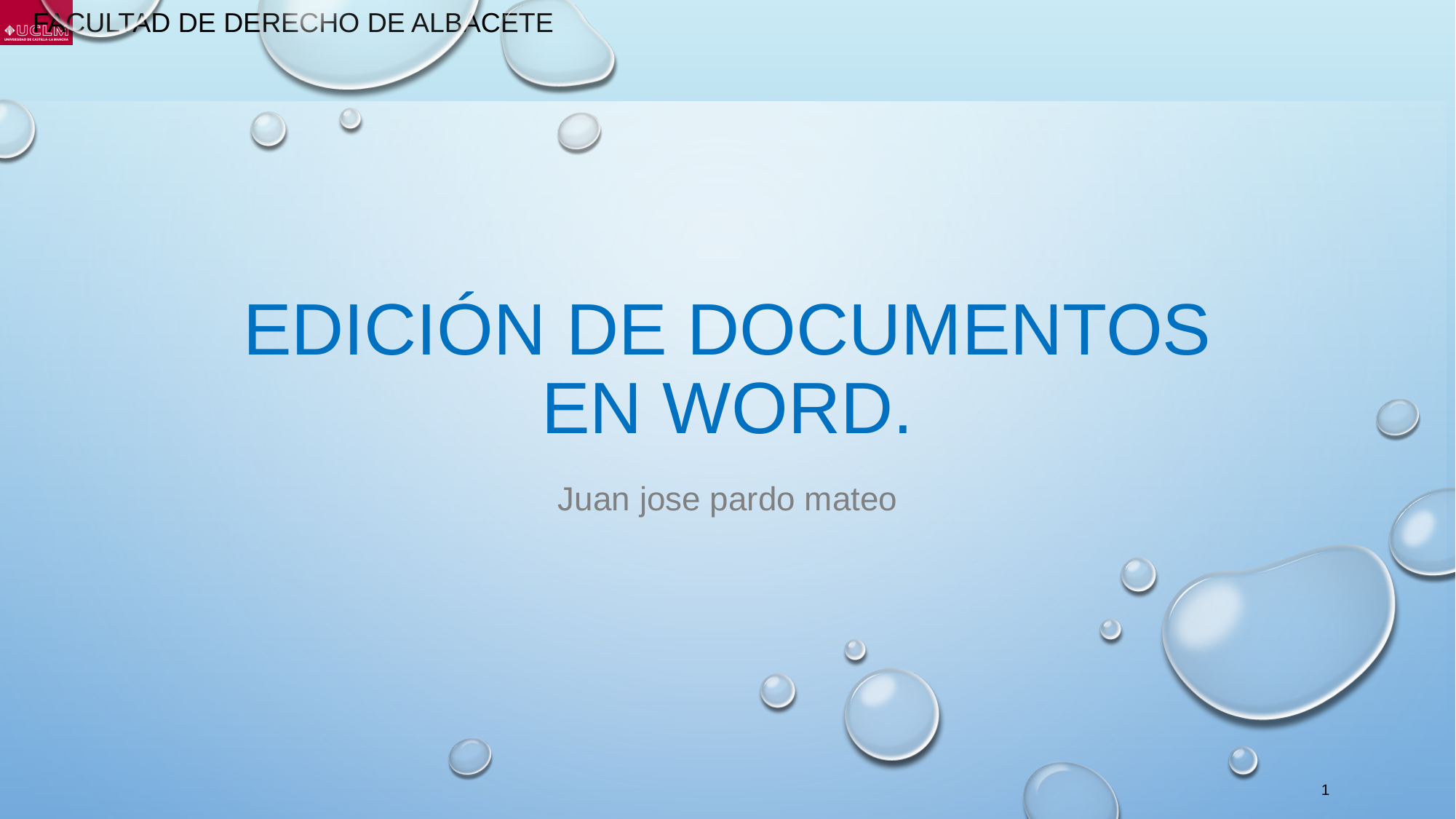

# Edición de documentos en Word.
Juan jose pardo mateo
1